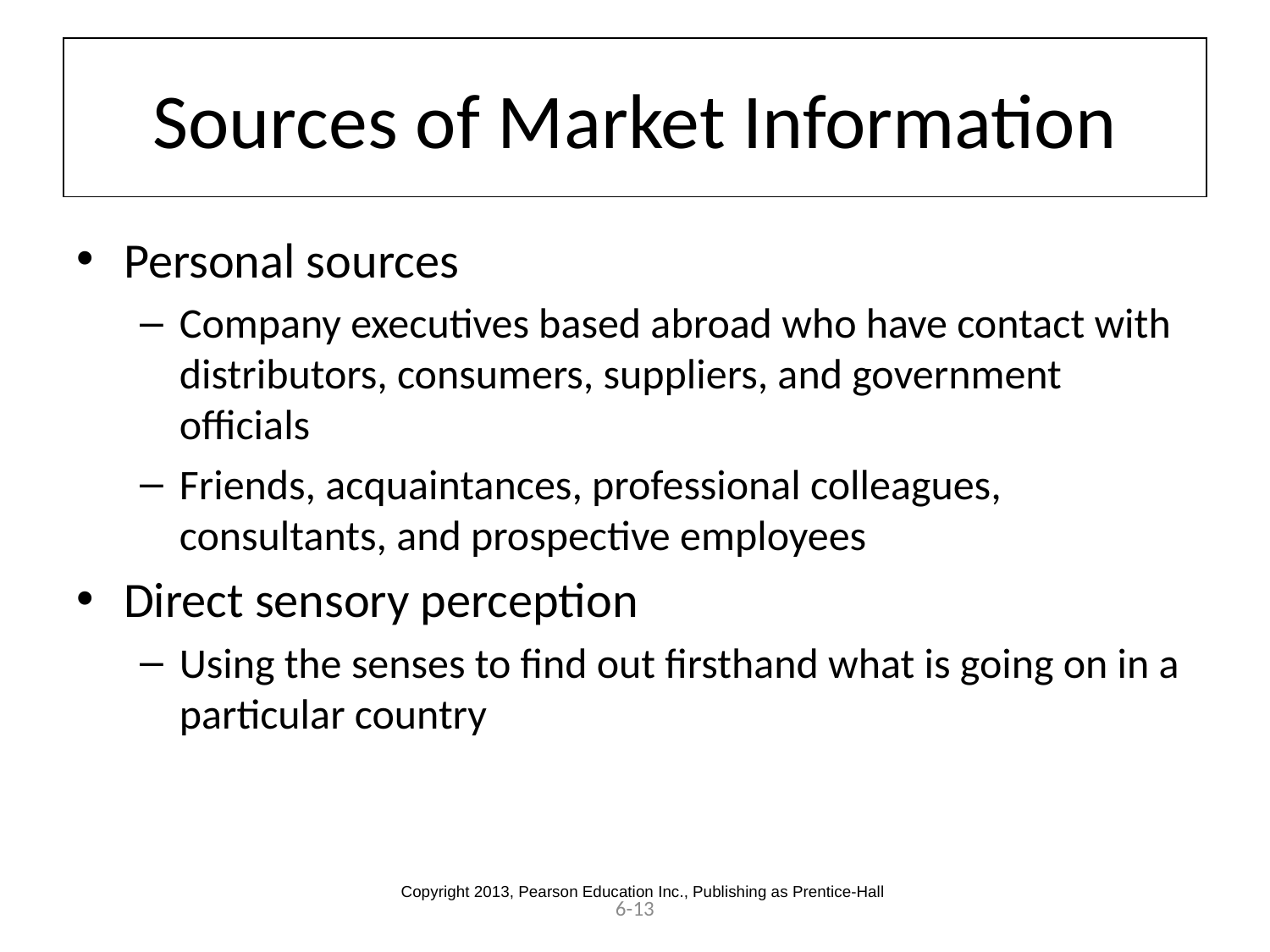

# Sources of Market Information
Personal sources
Company executives based abroad who have contact with distributors, consumers, suppliers, and government officials
Friends, acquaintances, professional colleagues, consultants, and prospective employees
Direct sensory perception
Using the senses to find out firsthand what is going on in a particular country

Copyright 2013, Pearson Education Inc., Publishing as Prentice-Hall

6-13